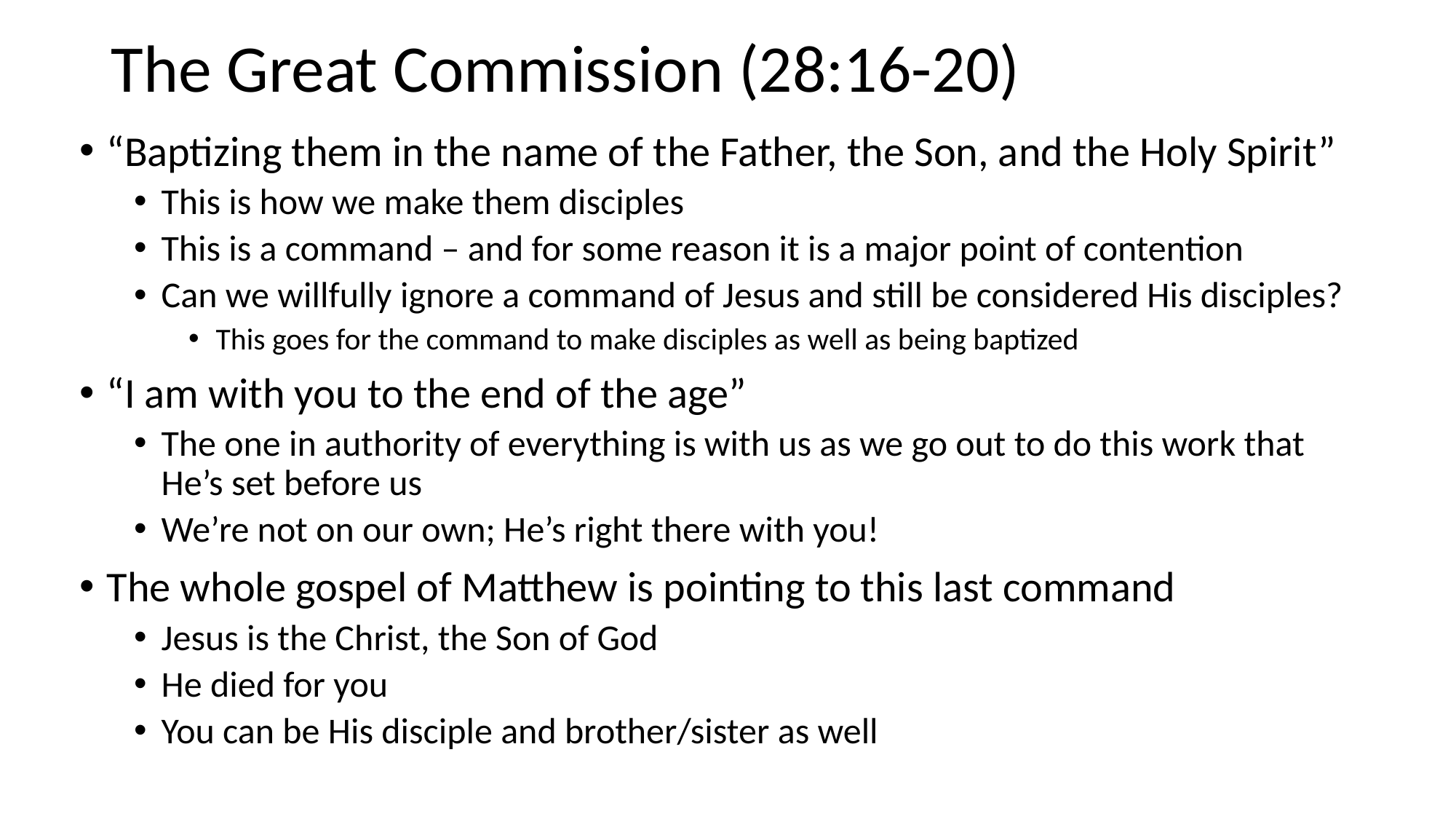

# The Great Commission (28:16-20)
“Baptizing them in the name of the Father, the Son, and the Holy Spirit”
This is how we make them disciples
This is a command – and for some reason it is a major point of contention
Can we willfully ignore a command of Jesus and still be considered His disciples?
This goes for the command to make disciples as well as being baptized
“I am with you to the end of the age”
The one in authority of everything is with us as we go out to do this work that He’s set before us
We’re not on our own; He’s right there with you!
The whole gospel of Matthew is pointing to this last command
Jesus is the Christ, the Son of God
He died for you
You can be His disciple and brother/sister as well